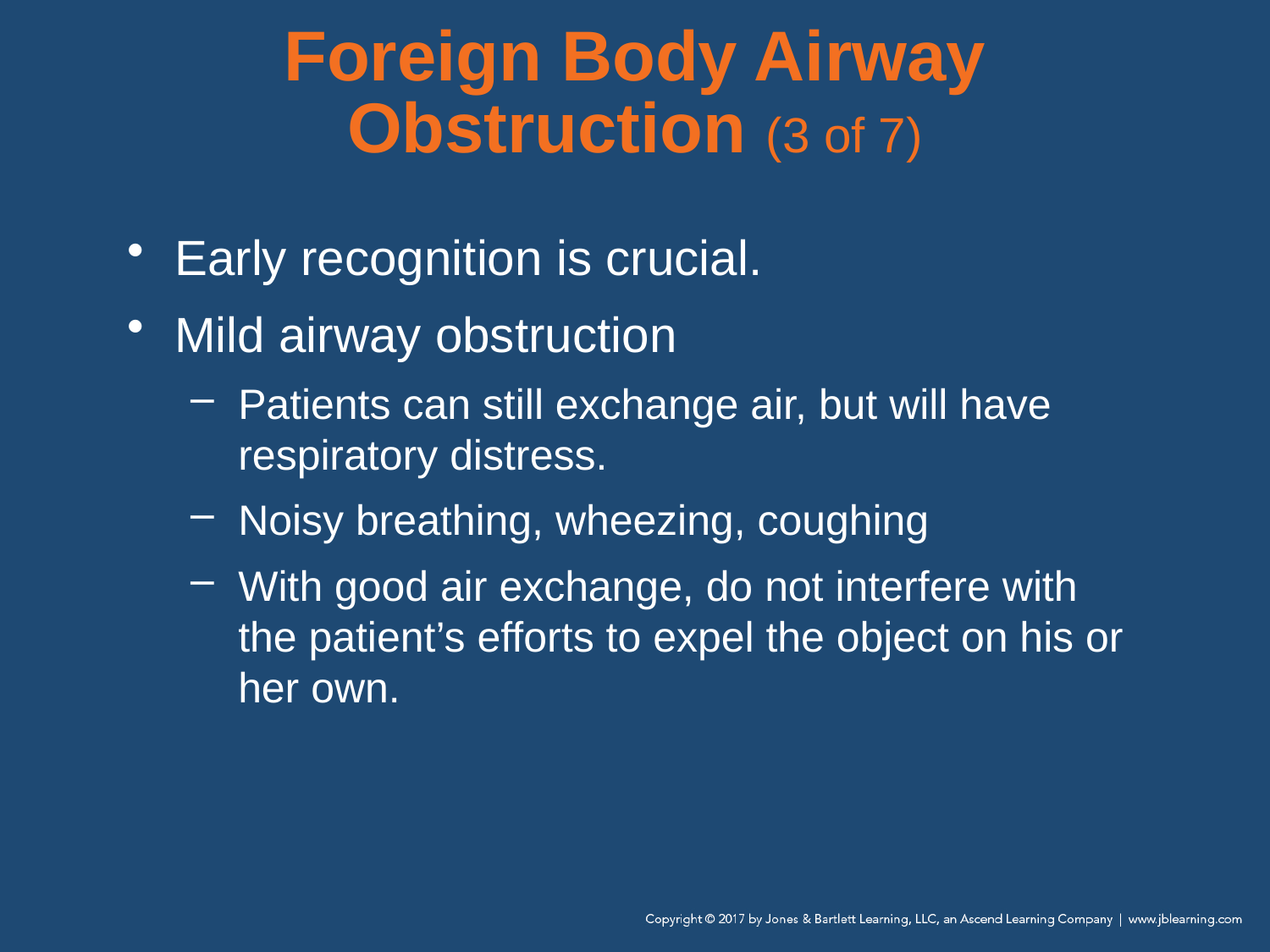

# Foreign Body Airway Obstruction (3 of 7)
Early recognition is crucial.
Mild airway obstruction
Patients can still exchange air, but will have respiratory distress.
Noisy breathing, wheezing, coughing
With good air exchange, do not interfere with the patient’s efforts to expel the object on his or her own.